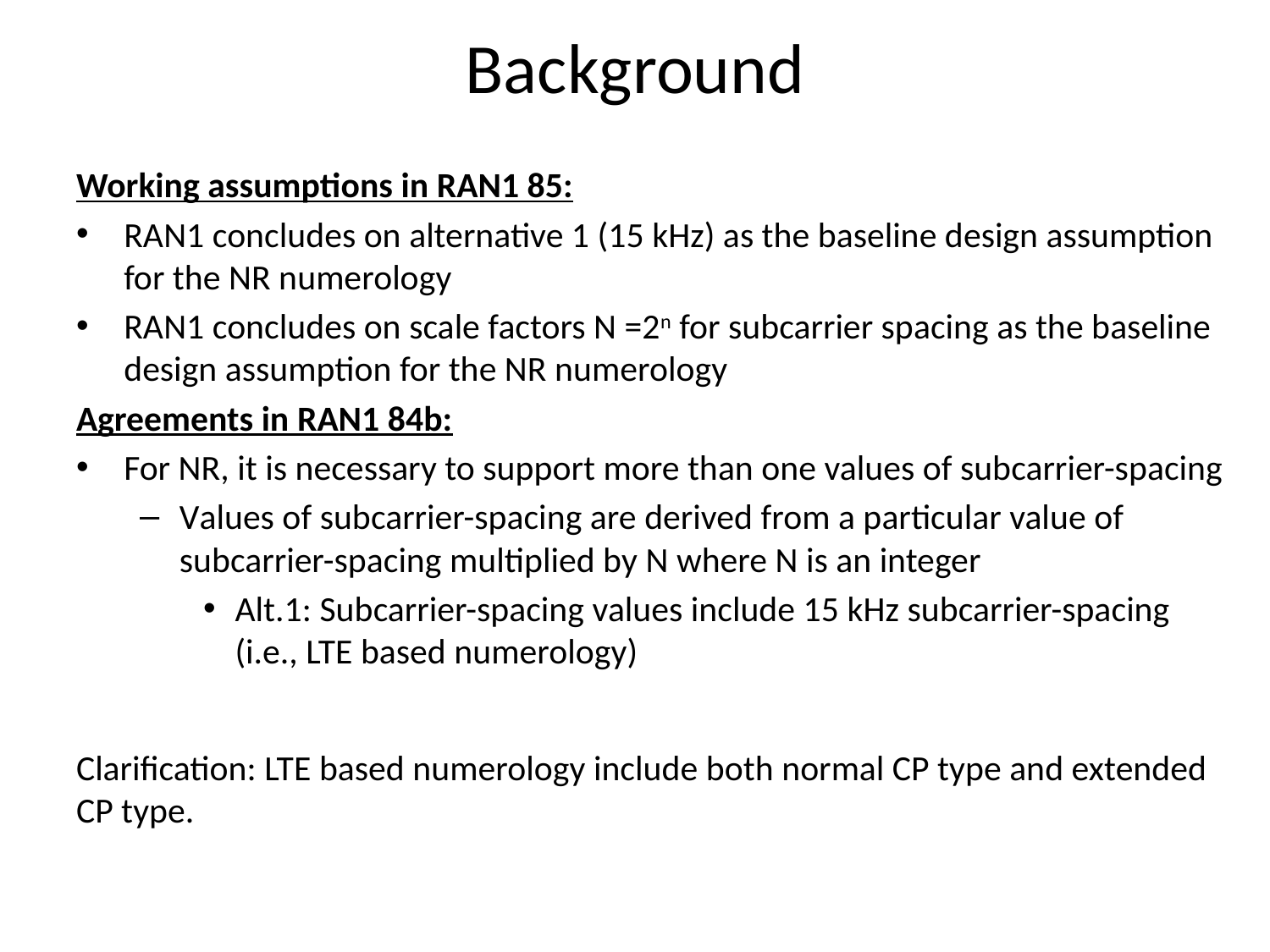

# Background
Working assumptions in RAN1 85:
RAN1 concludes on alternative 1 (15 kHz) as the baseline design assumption for the NR numerology
RAN1 concludes on scale factors N =2n for subcarrier spacing as the baseline design assumption for the NR numerology
Agreements in RAN1 84b:
For NR, it is necessary to support more than one values of subcarrier-spacing
Values of subcarrier-spacing are derived from a particular value of subcarrier-spacing multiplied by N where N is an integer
Alt.1: Subcarrier-spacing values include 15 kHz subcarrier-spacing (i.e., LTE based numerology)

Clarification: LTE based numerology include both normal CP type and extended CP type.